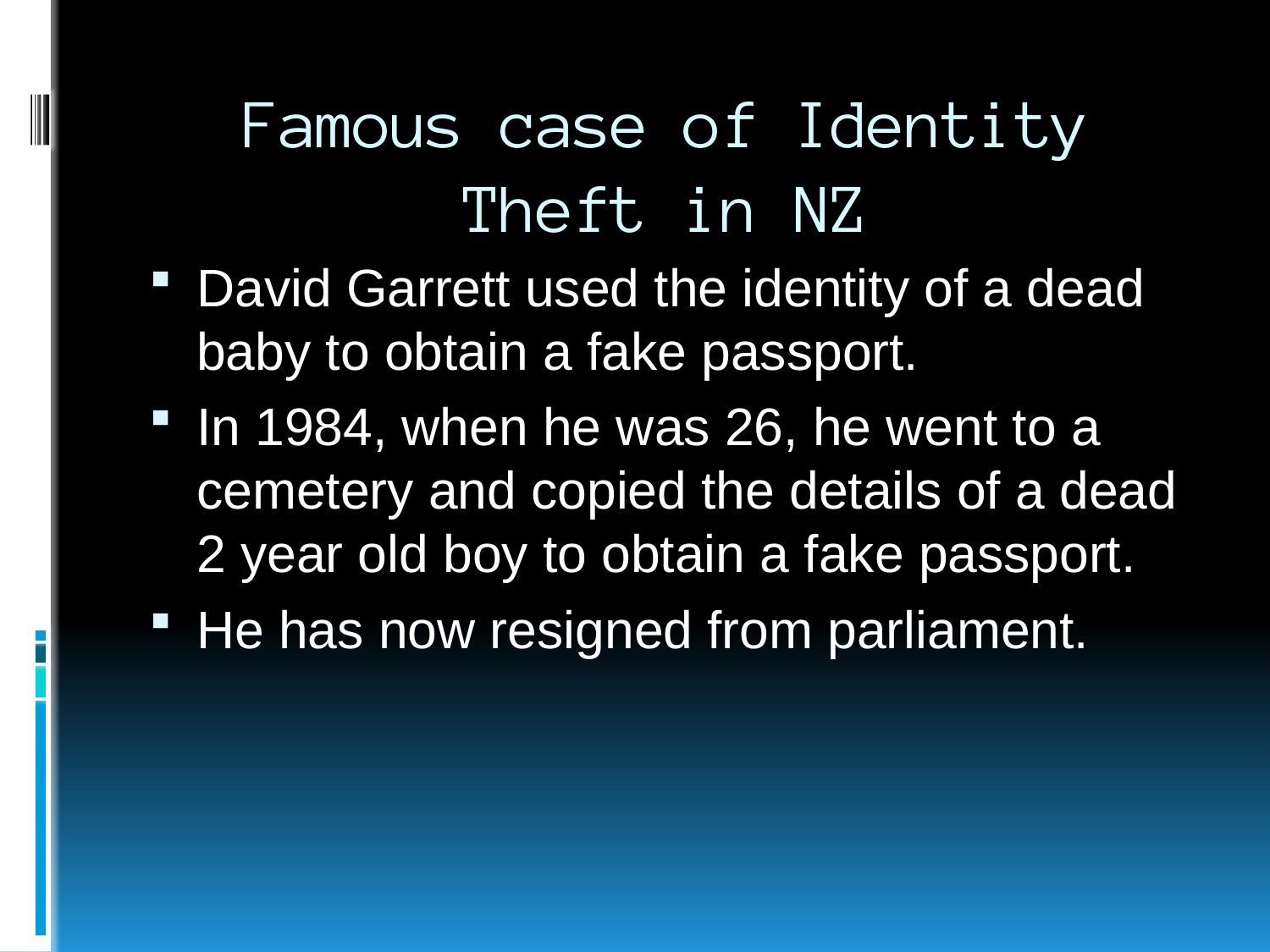

# Famous case of Identity Theft in NZ
David Garrett used the identity of a dead baby to obtain a fake passport.
In 1984, when he was 26, he went to a cemetery and copied the details of a dead 2 year old boy to obtain a fake passport.
He has now resigned from parliament.